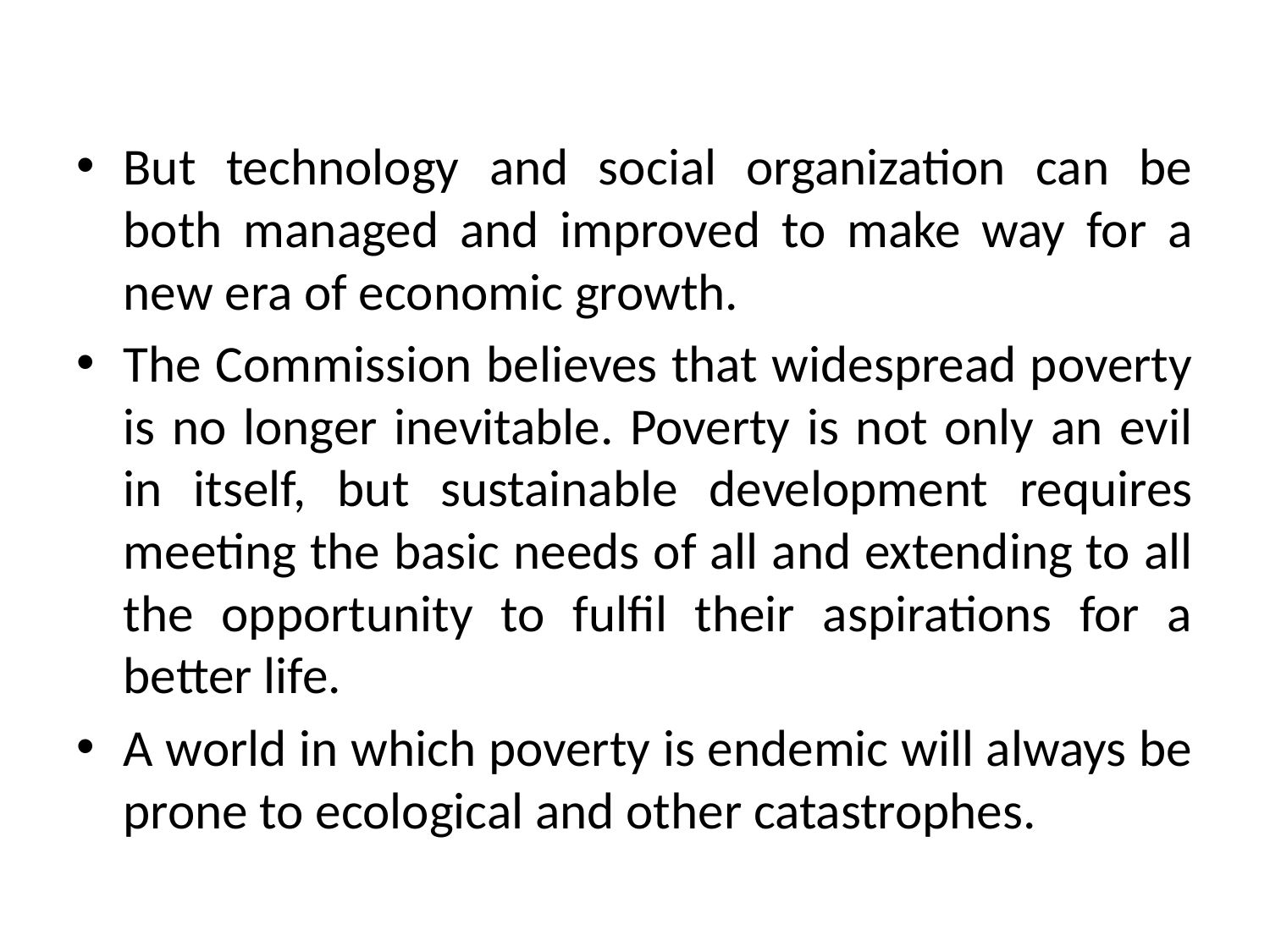

#
But technology and social organization can be both managed and improved to make way for a new era of economic growth.
The Commission believes that widespread poverty is no longer inevitable. Poverty is not only an evil in itself, but sustainable development requires meeting the basic needs of all and extending to all the opportunity to fulfil their aspirations for a better life.
A world in which poverty is endemic will always be prone to ecological and other catastrophes.